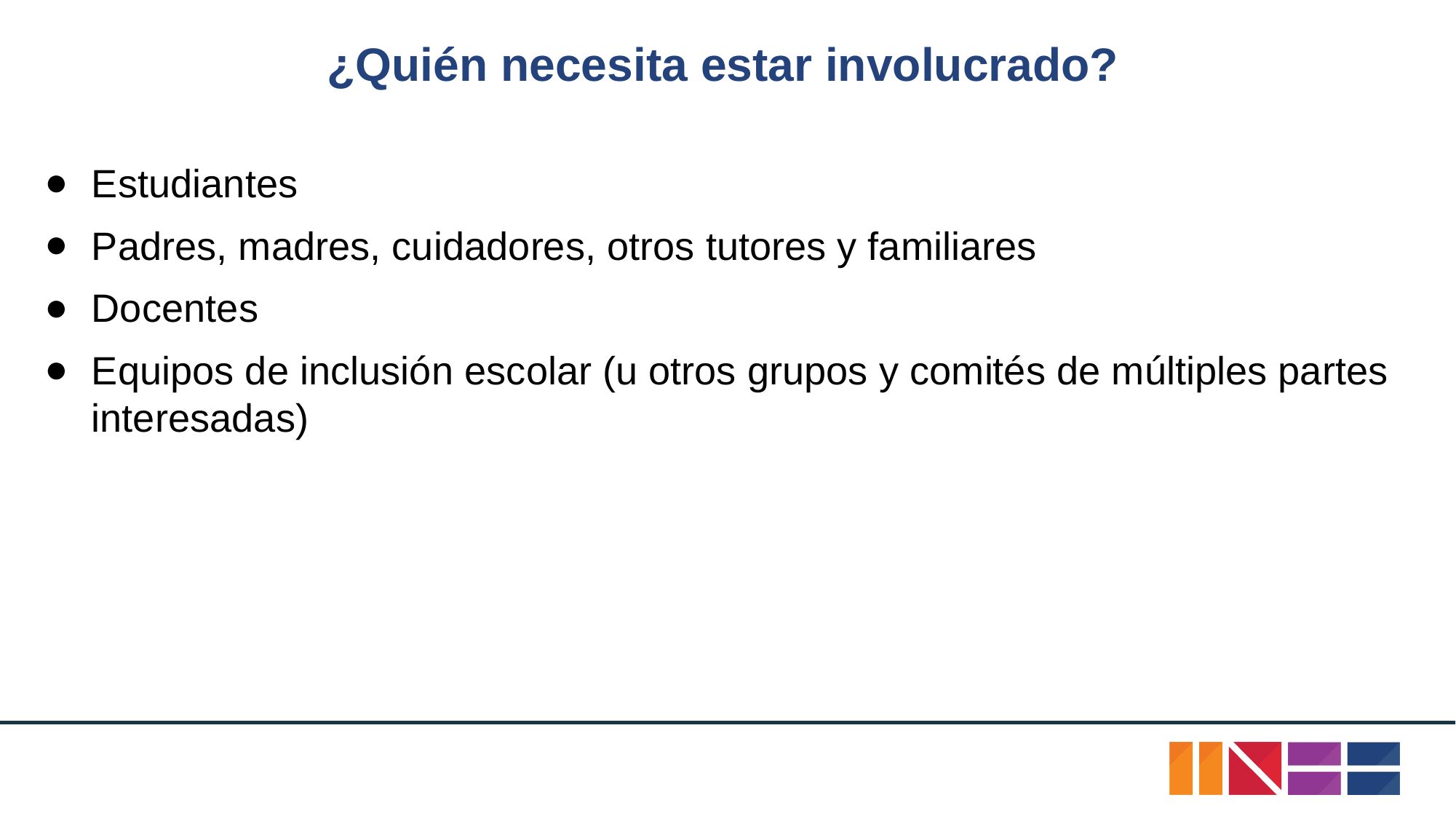

# ¿Quién necesita estar involucrado?
Estudiantes
Padres, madres, cuidadores, otros tutores y familiares
Docentes
Equipos de inclusión escolar (u otros grupos y comités de múltiples partes interesadas)